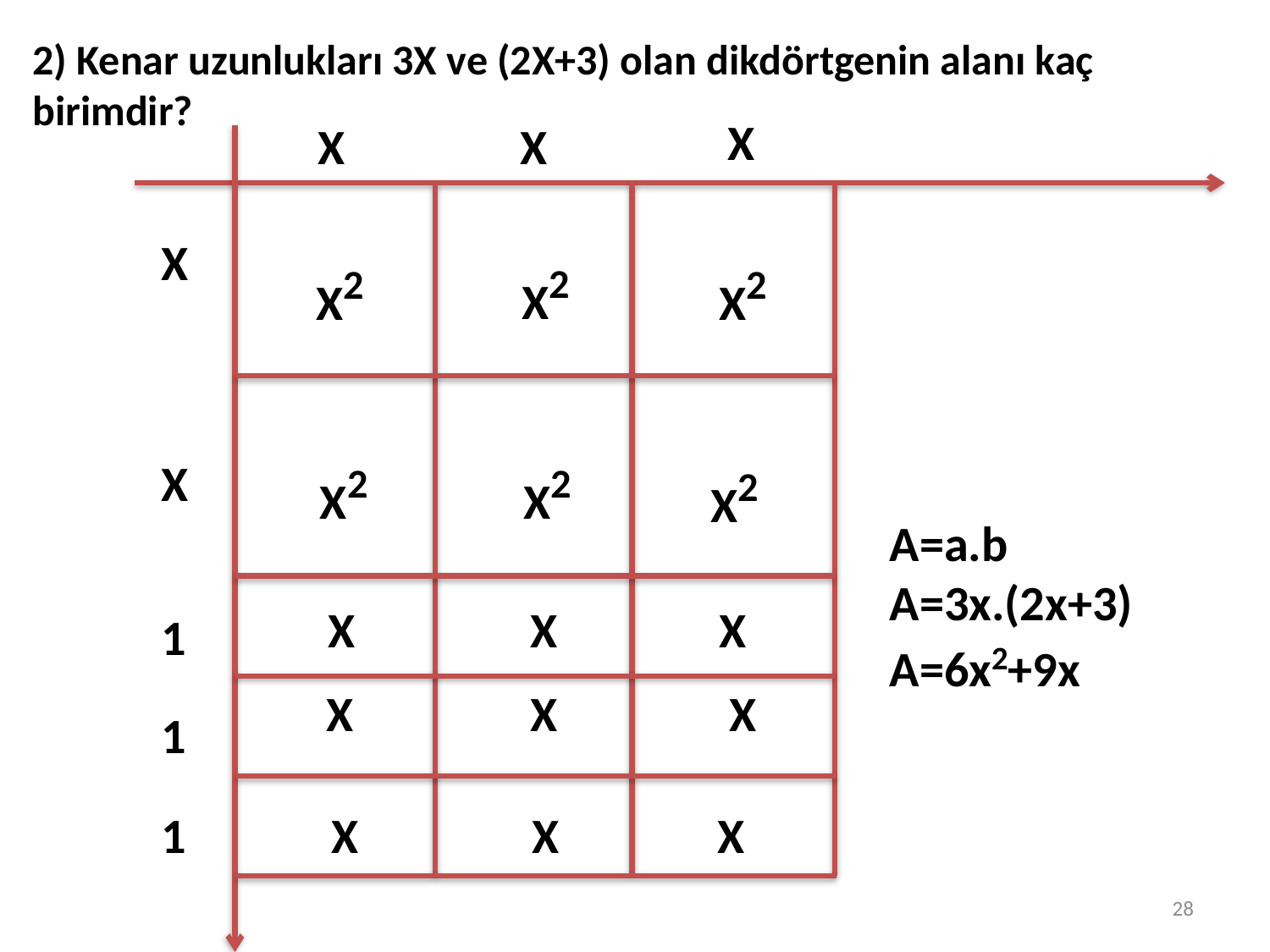

2) Kenar uzunlukları 3X ve (2X+3) olan dikdörtgenin alanı kaç birimdir?
X
X
X
X
X2
X2
X2
X2
X2
X
X2
A=a.b
A=3x.(2x+3)
A=6x2+9x
X
X
X
1
X
X
X
1
1
X
X
X
28